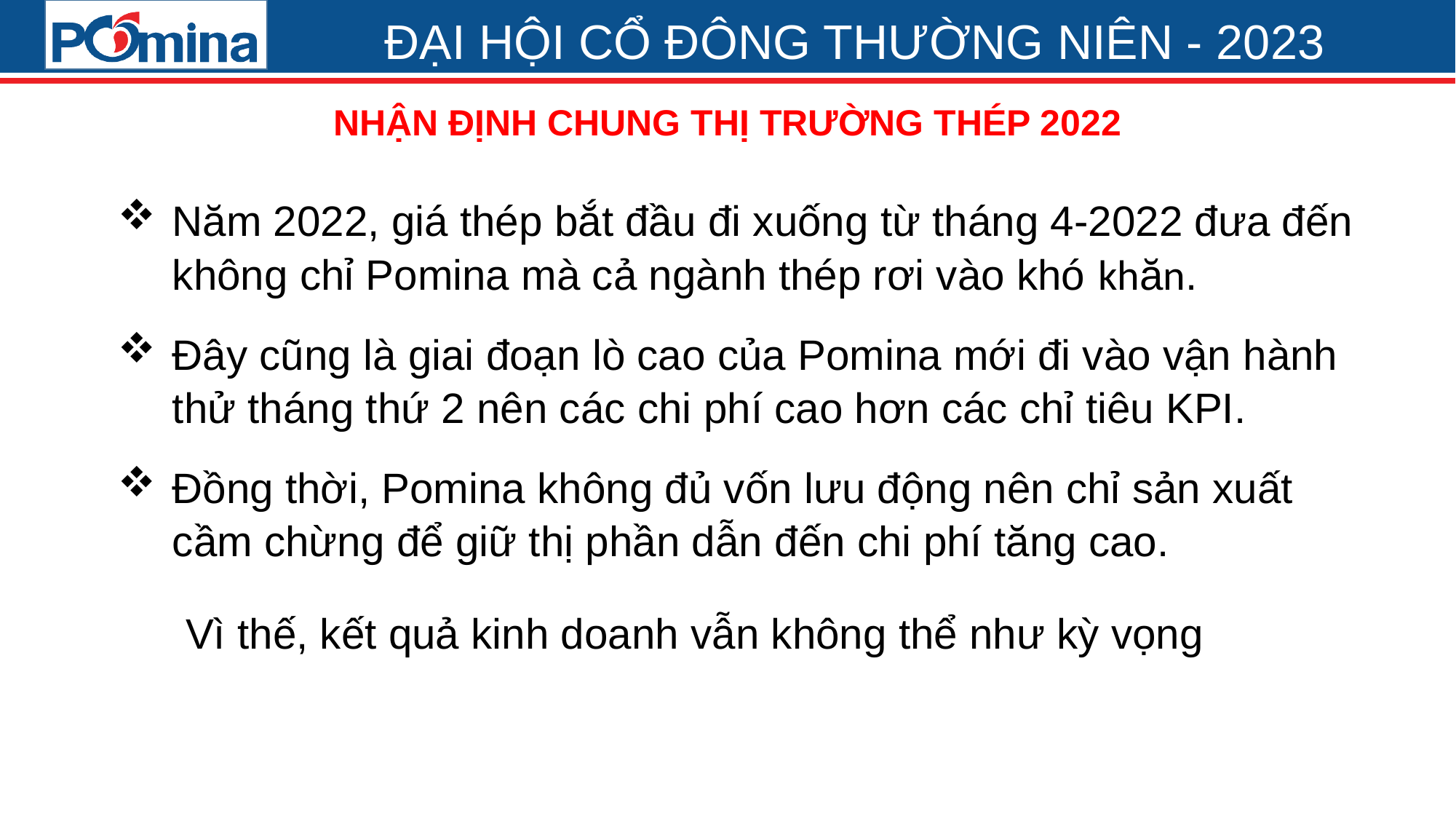

NHẬN ĐỊNH CHUNG THỊ TRƯỜNG THÉP 2022
Năm 2022, giá thép bắt đầu đi xuống từ tháng 4-2022 đưa đến không chỉ Pomina mà cả ngành thép rơi vào khó khăn.
Đây cũng là giai đoạn lò cao của Pomina mới đi vào vận hành thử tháng thứ 2 nên các chi phí cao hơn các chỉ tiêu KPI.
Đồng thời, Pomina không đủ vốn lưu động nên chỉ sản xuất cầm chừng để giữ thị phần dẫn đến chi phí tăng cao.
Vì thế, kết quả kinh doanh vẫn không thể như kỳ vọng